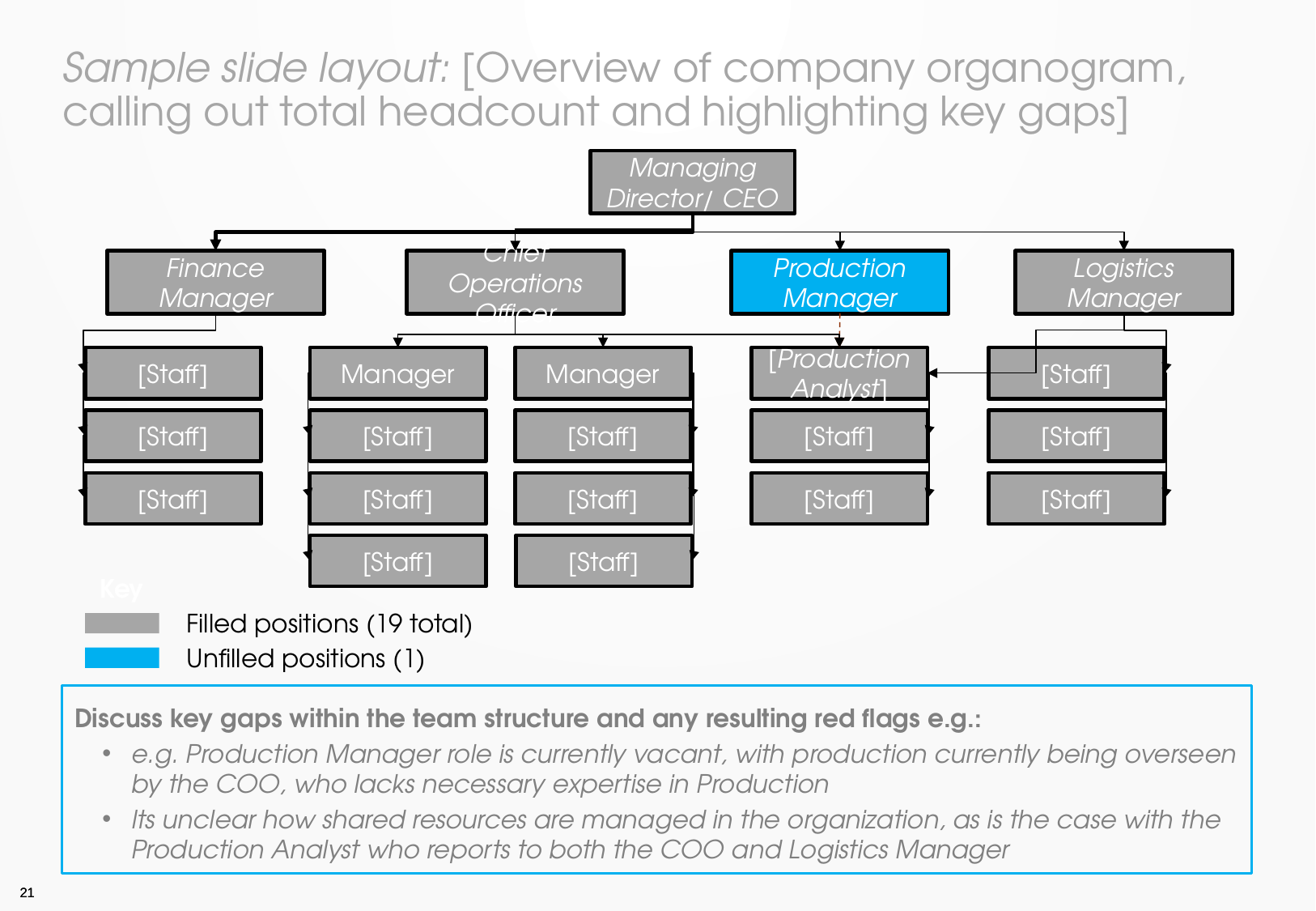

# Sample slide layout: [Overview of company organogram, calling out total headcount and highlighting key gaps]
Managing Director/ CEO
Finance Manager
Chief Operations Officer
Production Manager
Logistics Manager
[Staff]
Manager
Manager
[Production Analyst]
[Staff]
[Staff]
[Staff]
[Staff]
[Staff]
[Staff]
[Staff]
[Staff]
[Staff]
[Staff]
[Staff]
[Staff]
[Staff]
Key
Filled positions (19 total)

Unfilled positions (1)

Discuss key gaps within the team structure and any resulting red flags e.g.:
e.g. Production Manager role is currently vacant, with production currently being overseen by the COO, who lacks necessary expertise in Production
Its unclear how shared resources are managed in the organization, as is the case with the Production Analyst who reports to both the COO and Logistics Manager
21